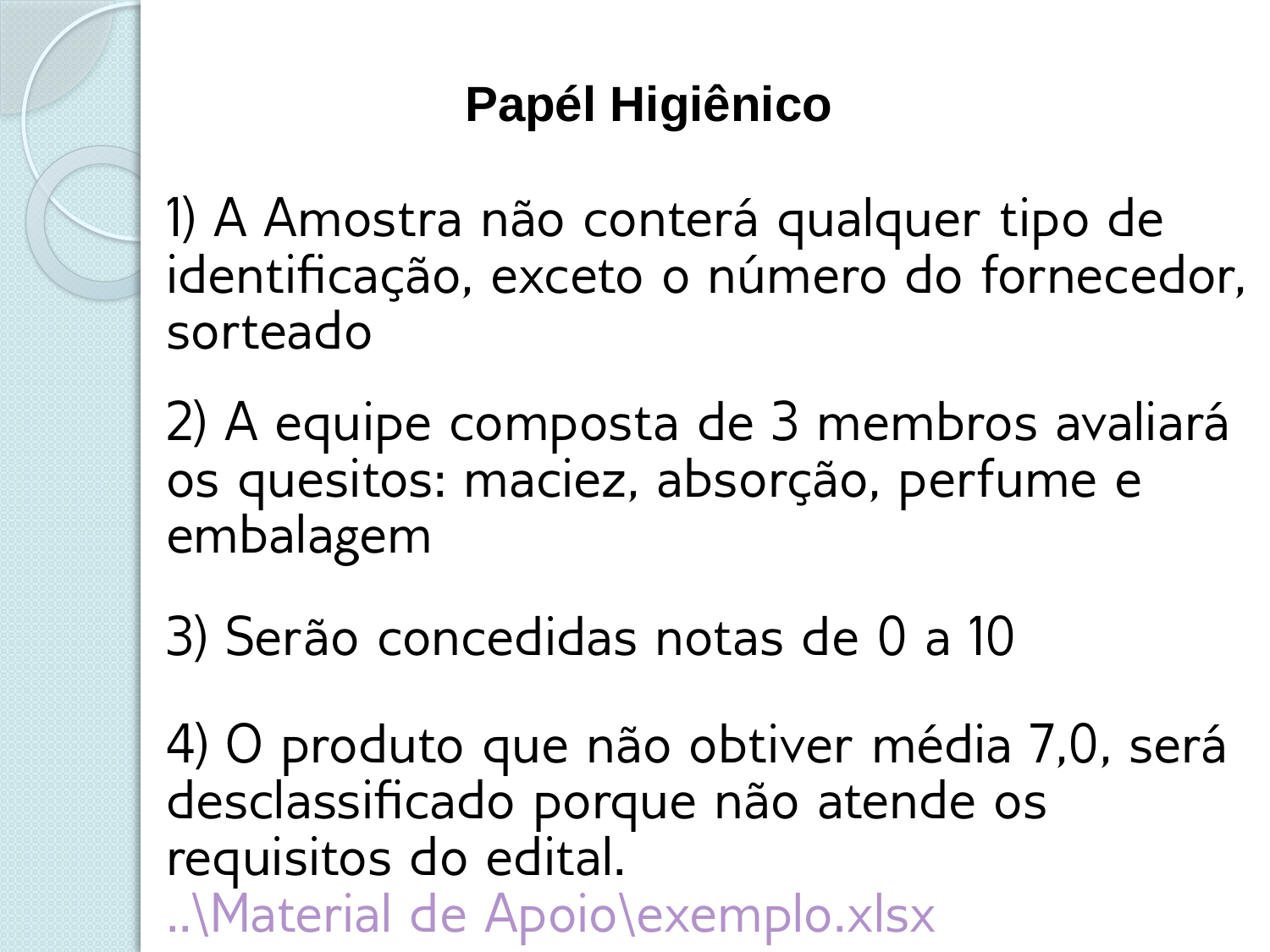

Papél Higiênico
| 1) A Amostra não conterá qualquer tipo de identificação, exceto o número do fornecedor, sorteado |
| --- |
| 2) A equipe composta de 3 membros avaliará os quesitos: maciez, absorção, perfume e embalagem |
| 3) Serão concedidas notas de 0 a 10 |
| 4) O produto que não obtiver média 7,0, será desclassificado porque não atende os requisitos do edital...\Material de Apoio\exemplo.xlsx |